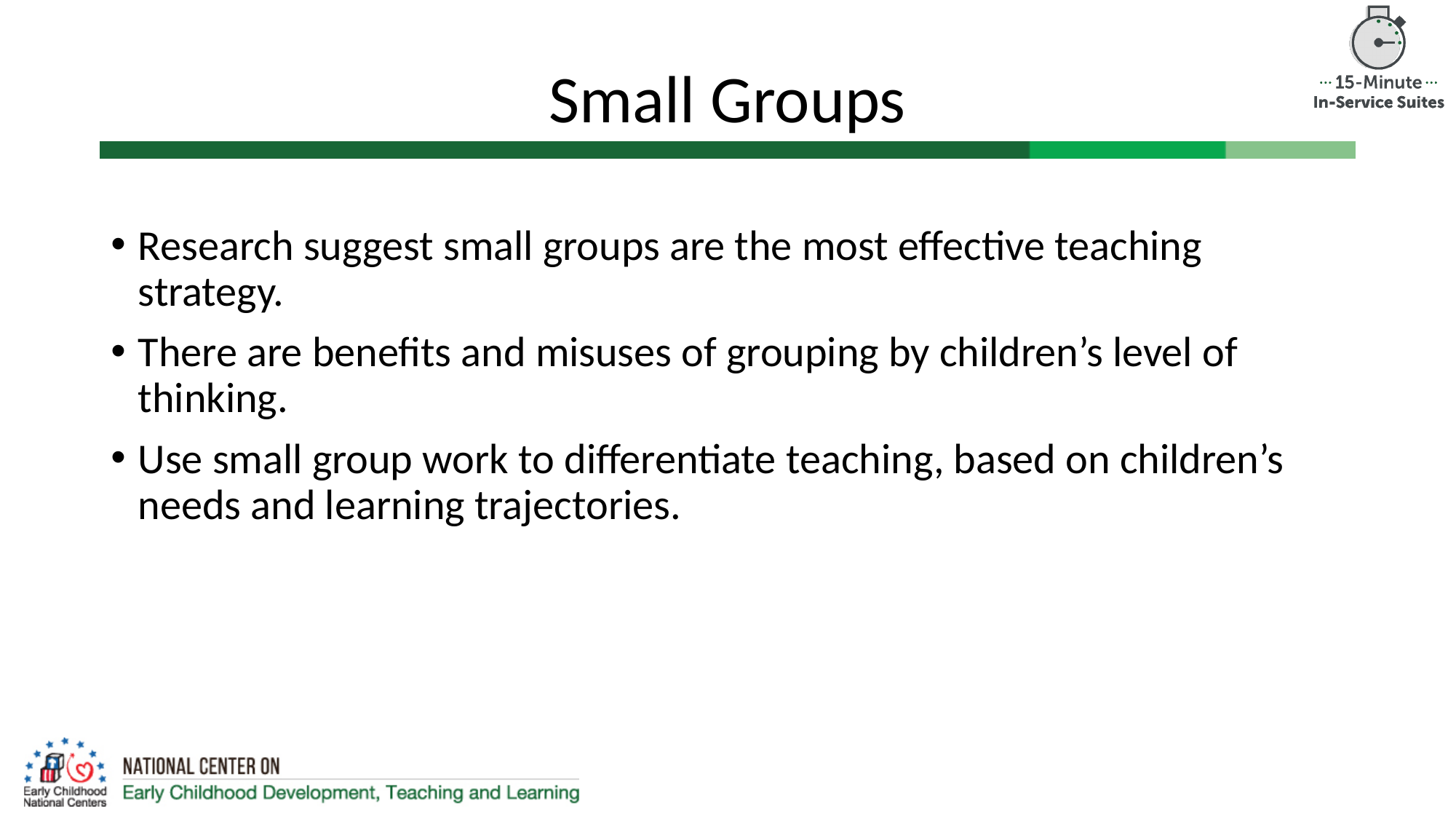

# Small Groups
Research suggest small groups are the most effective teaching strategy.
There are benefits and misuses of grouping by children’s level of thinking.
Use small group work to differentiate teaching, based on children’s needs and learning trajectories.